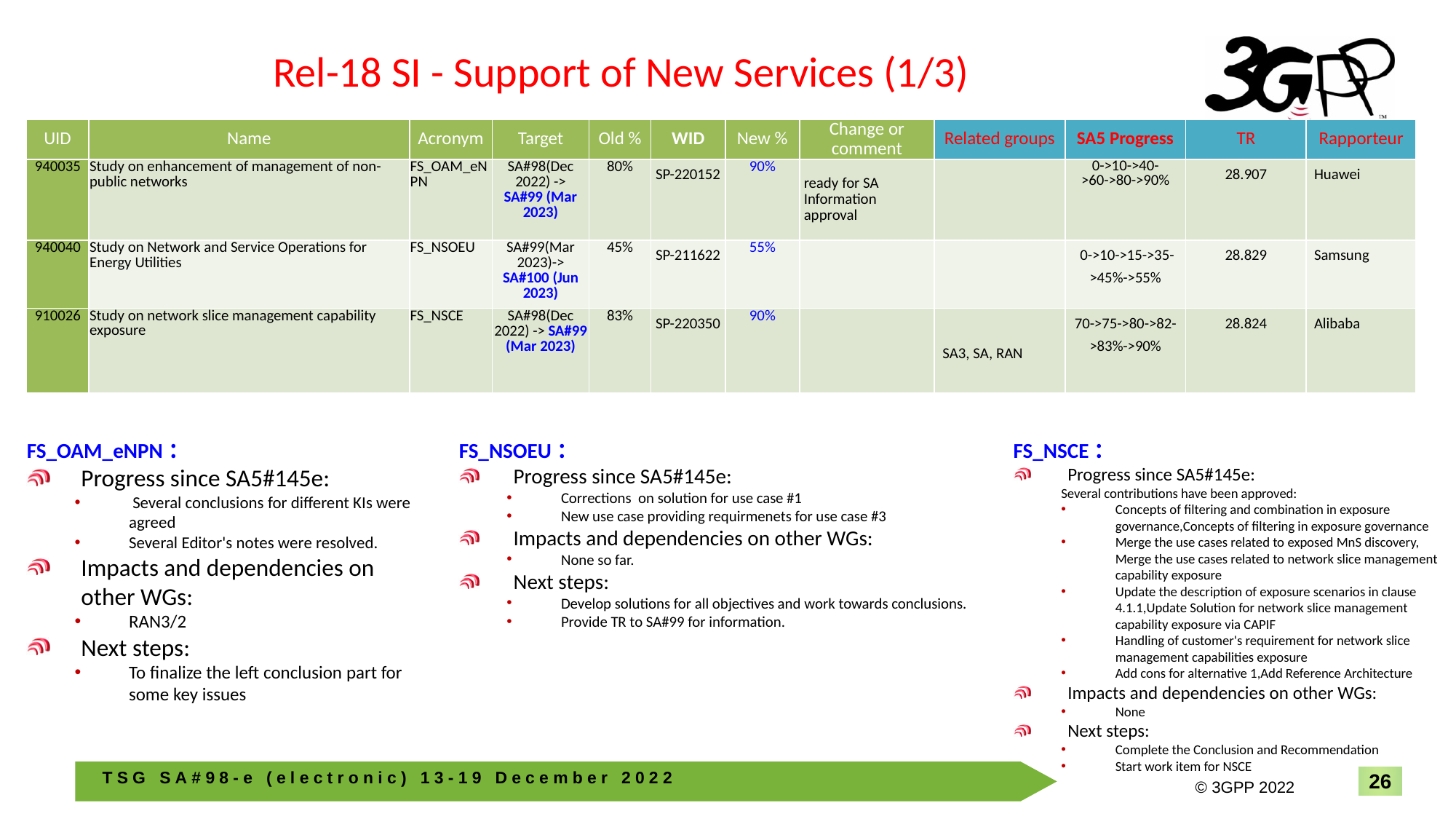

# Rel-18 SI - Support of New Services (1/3)
| UID | Name | Acronym | Target | Old % | WID | New % | Change or comment | Related groups | SA5 Progress | TR | Rapporteur |
| --- | --- | --- | --- | --- | --- | --- | --- | --- | --- | --- | --- |
| 940035 | Study on enhancement of management of non-public networks | FS\_OAM\_eNPN | SA#98(Dec 2022) -> SA#99 (Mar 2023) | 80% | SP-220152 | 90% | ready for SA Information approval |  | 0->10->40->60->80->90% | 28.907 | Huawei |
| 940040 | Study on Network and Service Operations for Energy Utilities | FS\_NSOEU | SA#99(Mar 2023)-> SA#100 (Jun 2023) | 45% | SP-211622 | 55% |  |  | 0->10->15->35->45%->55% | 28.829 | Samsung |
| 910026 | Study on network slice management capability exposure | FS\_NSCE | SA#98(Dec 2022) -> SA#99 (Mar 2023) | 83% | SP-220350 | 90% |  | SA3, SA, RAN | 70->75->80->82->83%->90% | 28.824 | Alibaba |
FS_NSOEU：
Progress since SA5#145e:
Corrections  on solution for use case #1
New use case providing requirmenets for use case #3
Impacts and dependencies on other WGs:
None so far.
Next steps:
Develop solutions for all objectives and work towards conclusions.
Provide TR to SA#99 for information.
FS_NSCE：
Progress since SA5#145e:
Several contributions have been approved:
Concepts of filtering and combination in exposure governance,Concepts of filtering in exposure governance
Merge the use cases related to exposed MnS discovery, Merge the use cases related to network slice management capability exposure
Update the description of exposure scenarios in clause 4.1.1,Update Solution for network slice management capability exposure via CAPIF
Handling of customer's requirement for network slice management capabilities exposure
Add cons for alternative 1,Add Reference Architecture
Impacts and dependencies on other WGs:
None
Next steps:
Complete the Conclusion and Recommendation
Start work item for NSCE

FS_OAM_eNPN：
Progress since SA5#145e:
 Several conclusions for different KIs were agreed
Several Editor's notes were resolved.
Impacts and dependencies on other WGs:
RAN3/2
Next steps:
To finalize the left conclusion part for some key issues